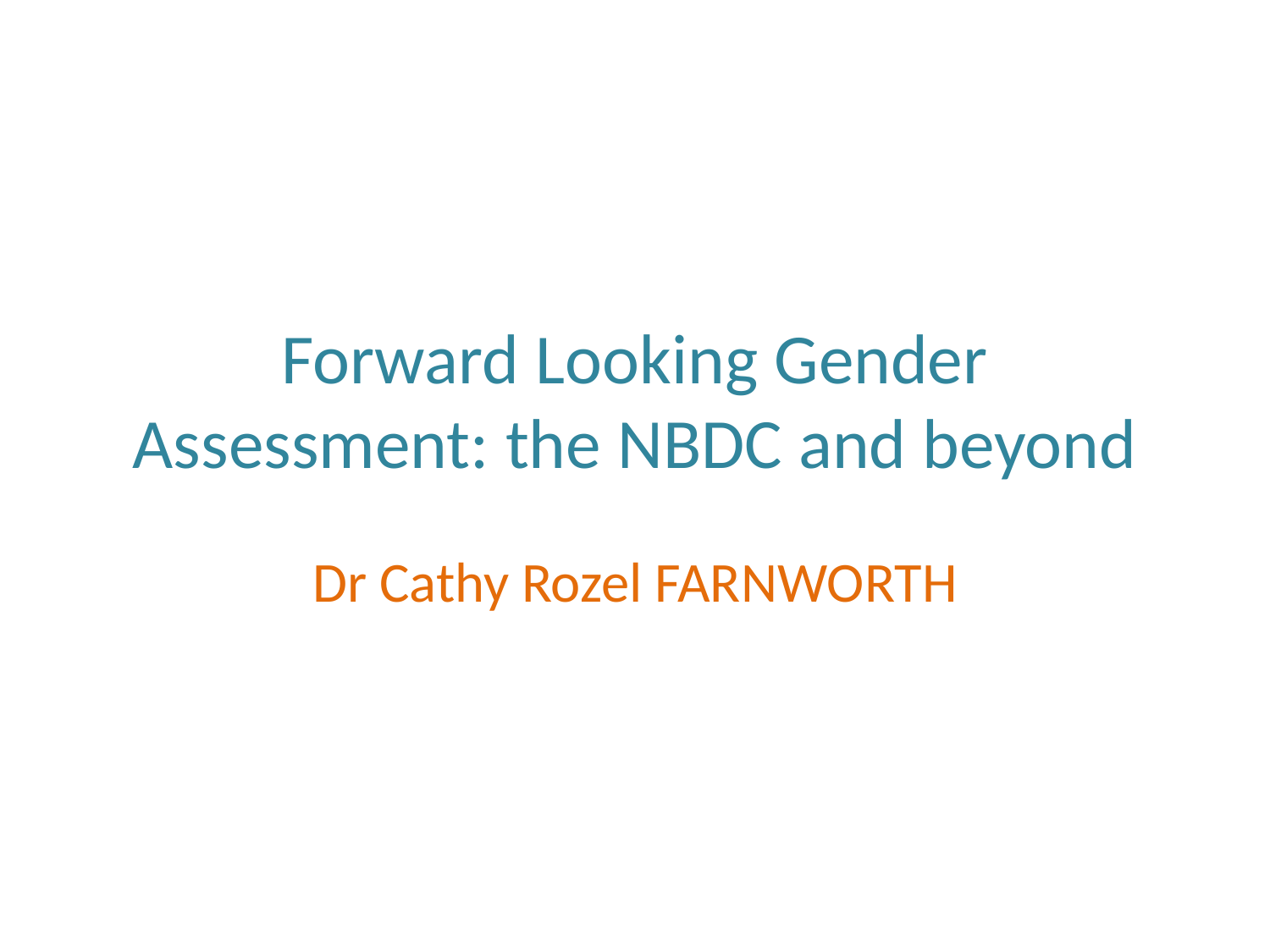

# Forward Looking Gender Assessment: the NBDC and beyond
Dr Cathy Rozel FARNWORTH